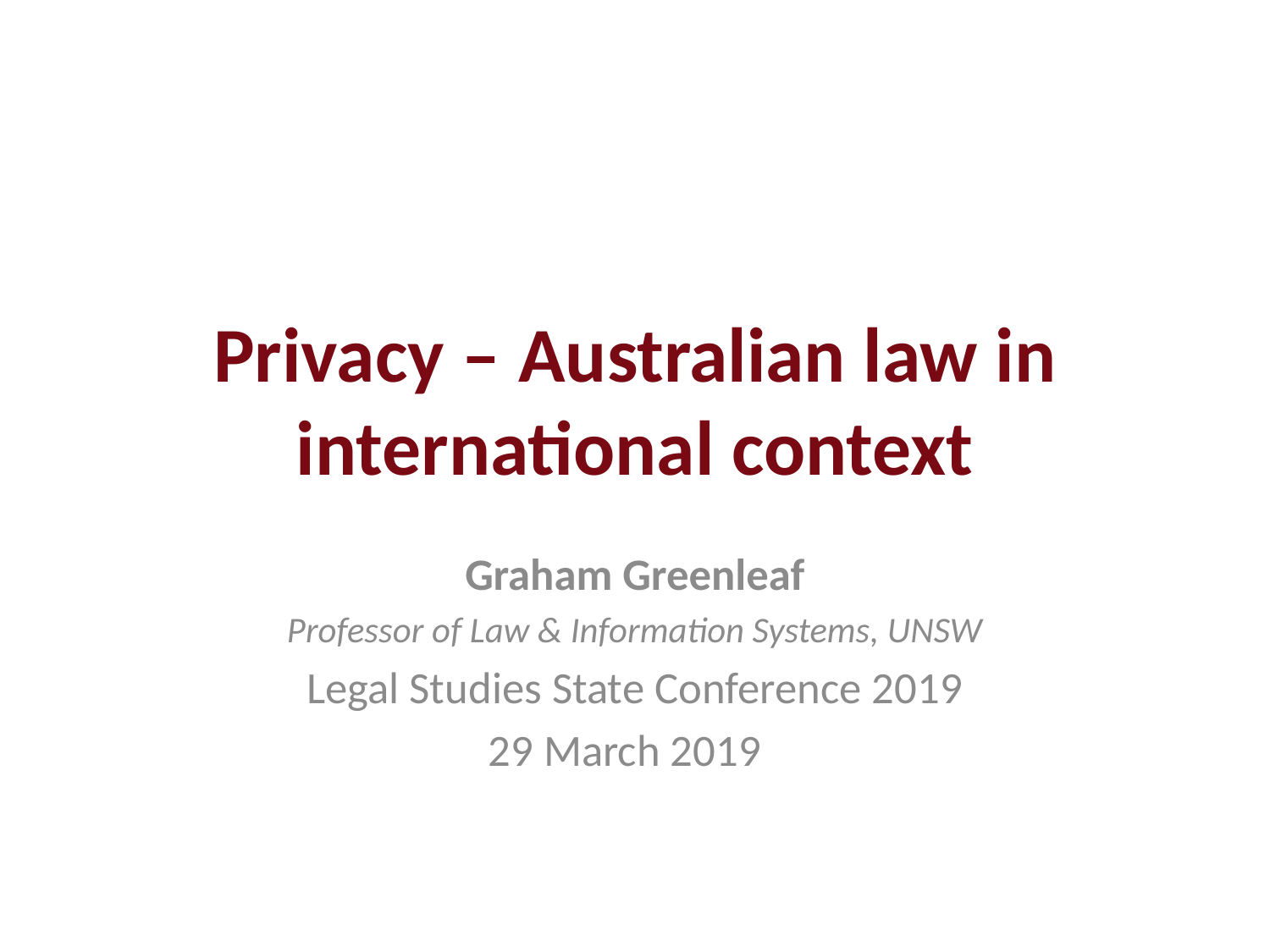

# Privacy – Australian law in international context
Graham Greenleaf
Professor of Law & Information Systems, UNSW
Legal Studies State Conference 2019
29 March 2019